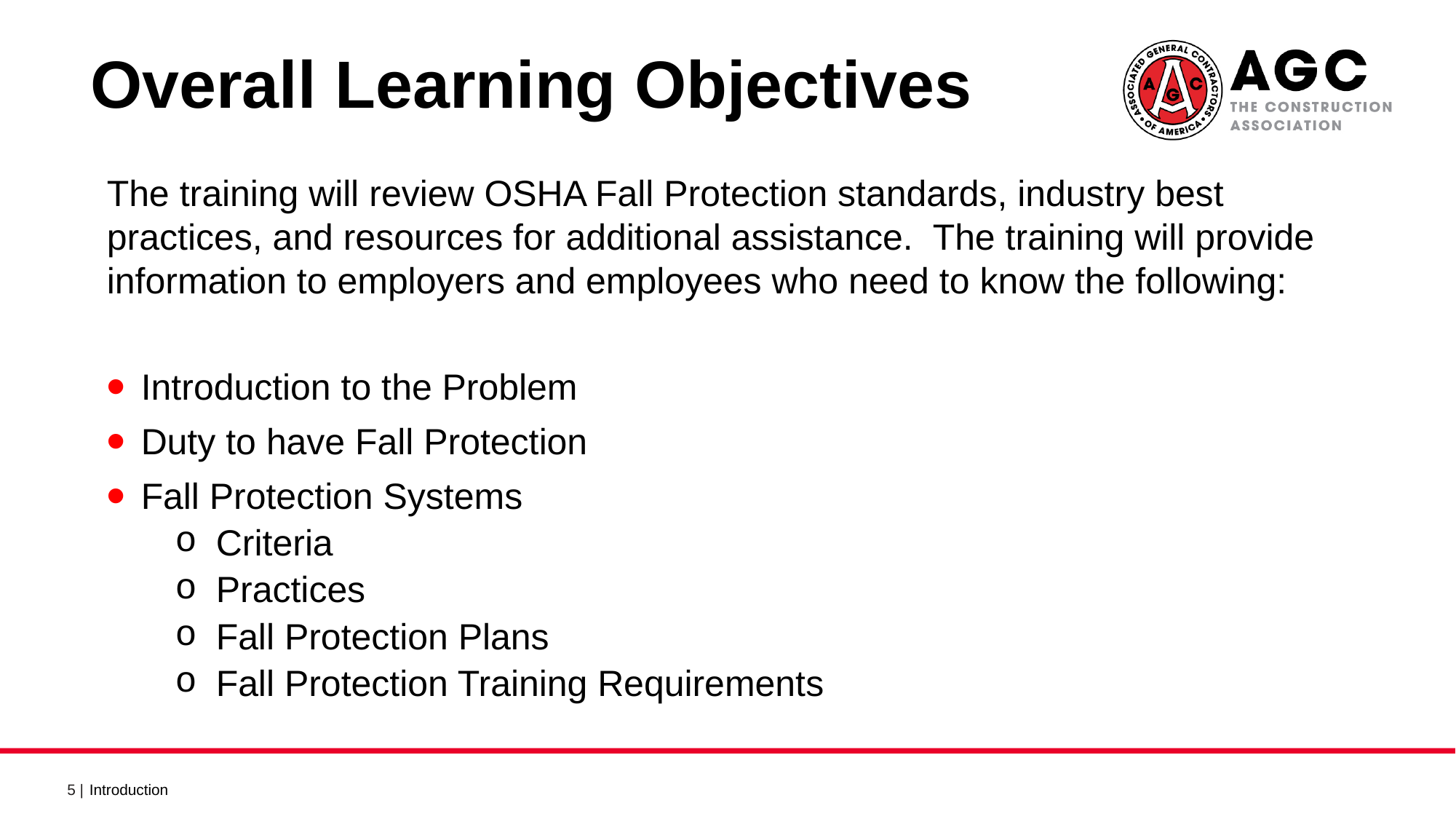

Overall Learning Objectives
The training will review OSHA Fall Protection standards, industry best practices, and resources for additional assistance.  The training will provide information to employers and employees who need to know the following:

Introduction to the Problem
Duty to have Fall Protection
Fall Protection Systems
Criteria
Practices
Fall Protection Plans
Fall Protection Training Requirements
Introduction